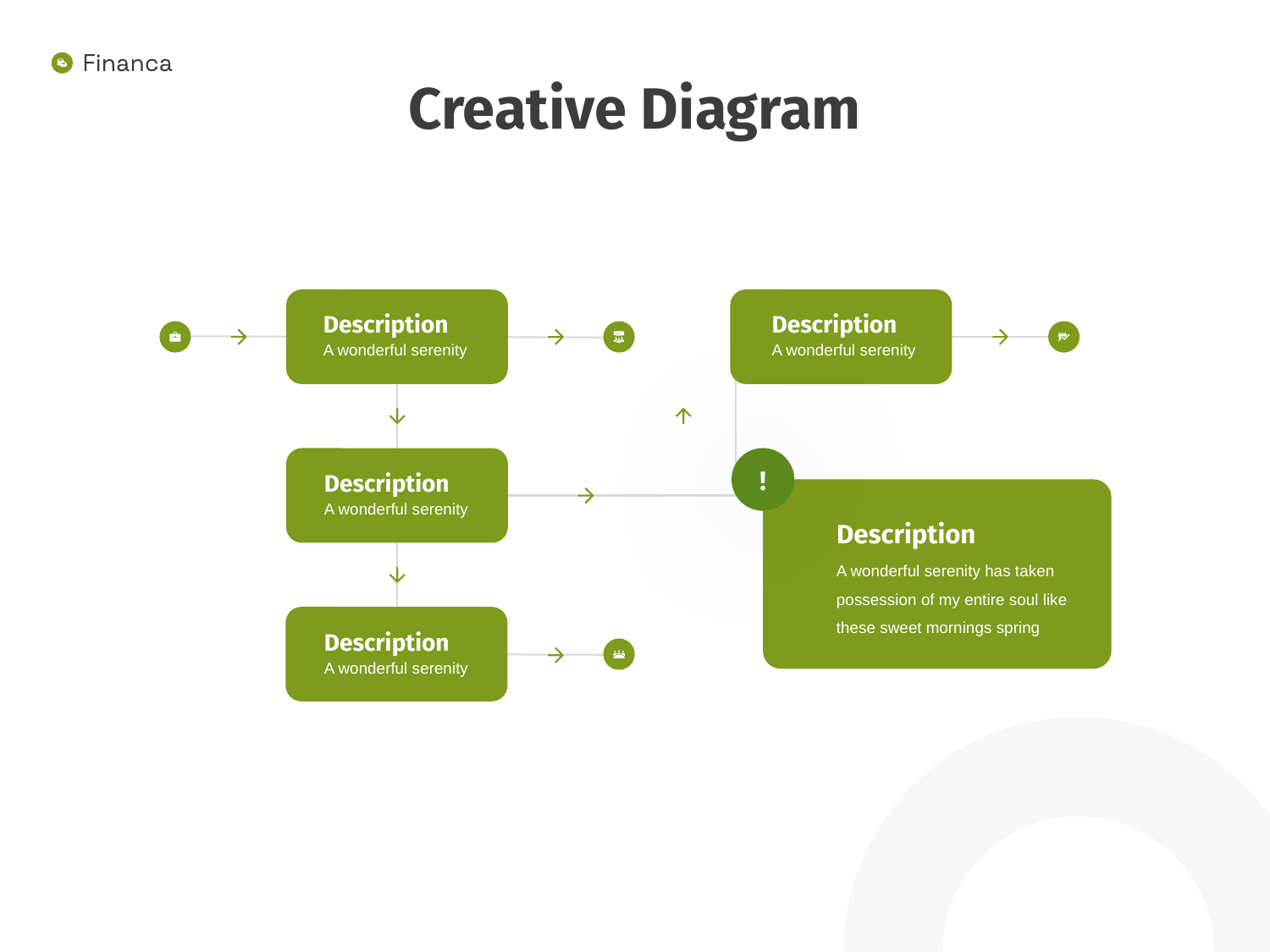

# Creative Diagram

Description
Description

A wonderful serenity
A wonderful serenity

!
Description

A wonderful serenity
Description
A wonderful serenity has taken possession of my entire soul like these sweet mornings spring

Description

A wonderful serenity